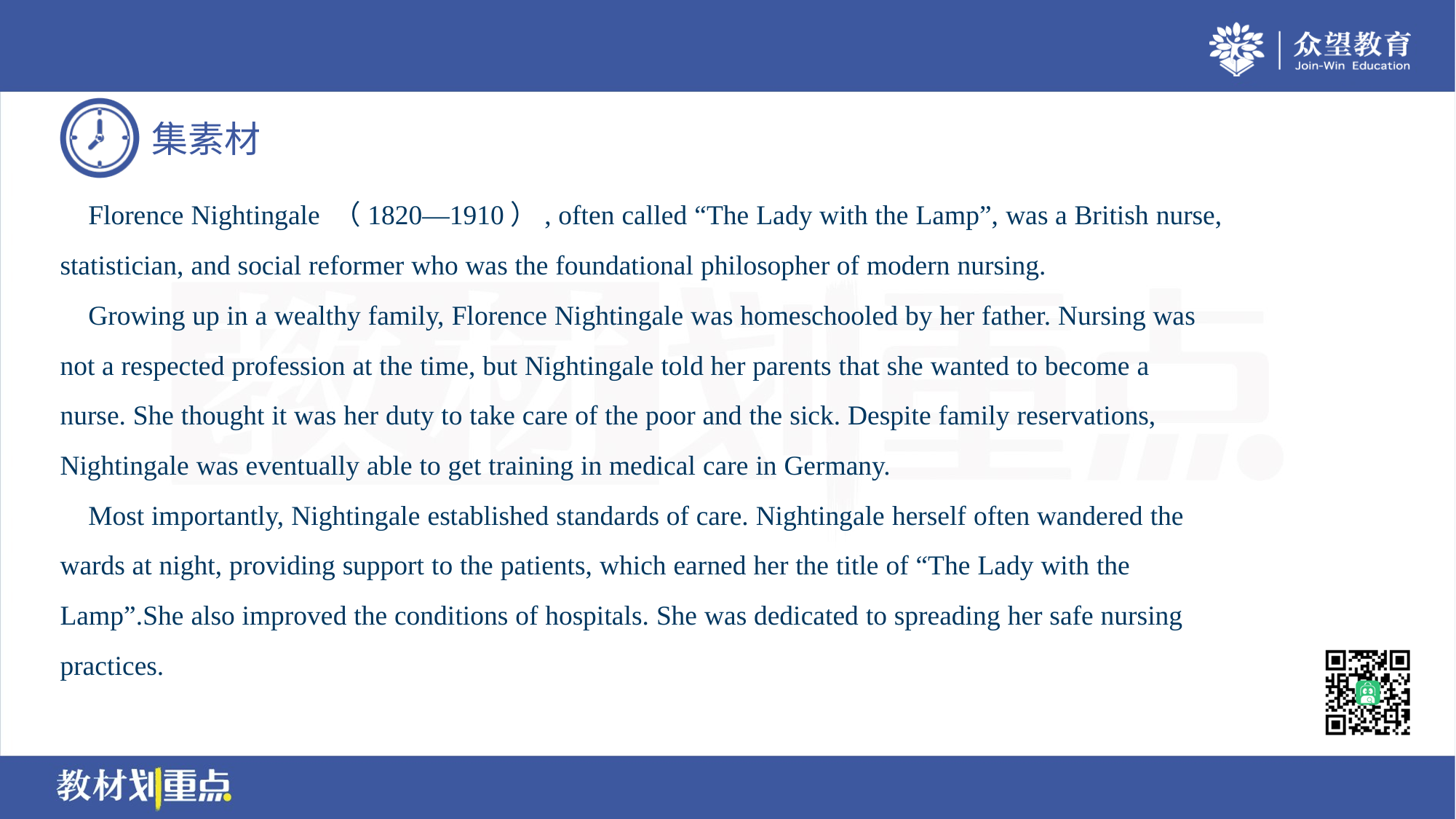

Florence Nightingale （1820—1910）, often called “The Lady with the Lamp”, was a British nurse,
statistician, and social reformer who was the foundational philosopher of modern nursing.
    Growing up in a wealthy family, Florence Nightingale was homeschooled by her father. Nursing was
not a respected profession at the time, but Nightingale told her parents that she wanted to become a
nurse. She thought it was her duty to take care of the poor and the sick. Despite family reservations,
Nightingale was eventually able to get training in medical care in Germany.
    Most importantly, Nightingale established standards of care. Nightingale herself often wandered the
wards at night, providing support to the patients, which earned her the title of “The Lady with the
Lamp”.She also improved the conditions of hospitals. She was dedicated to spreading her safe nursing
practices.